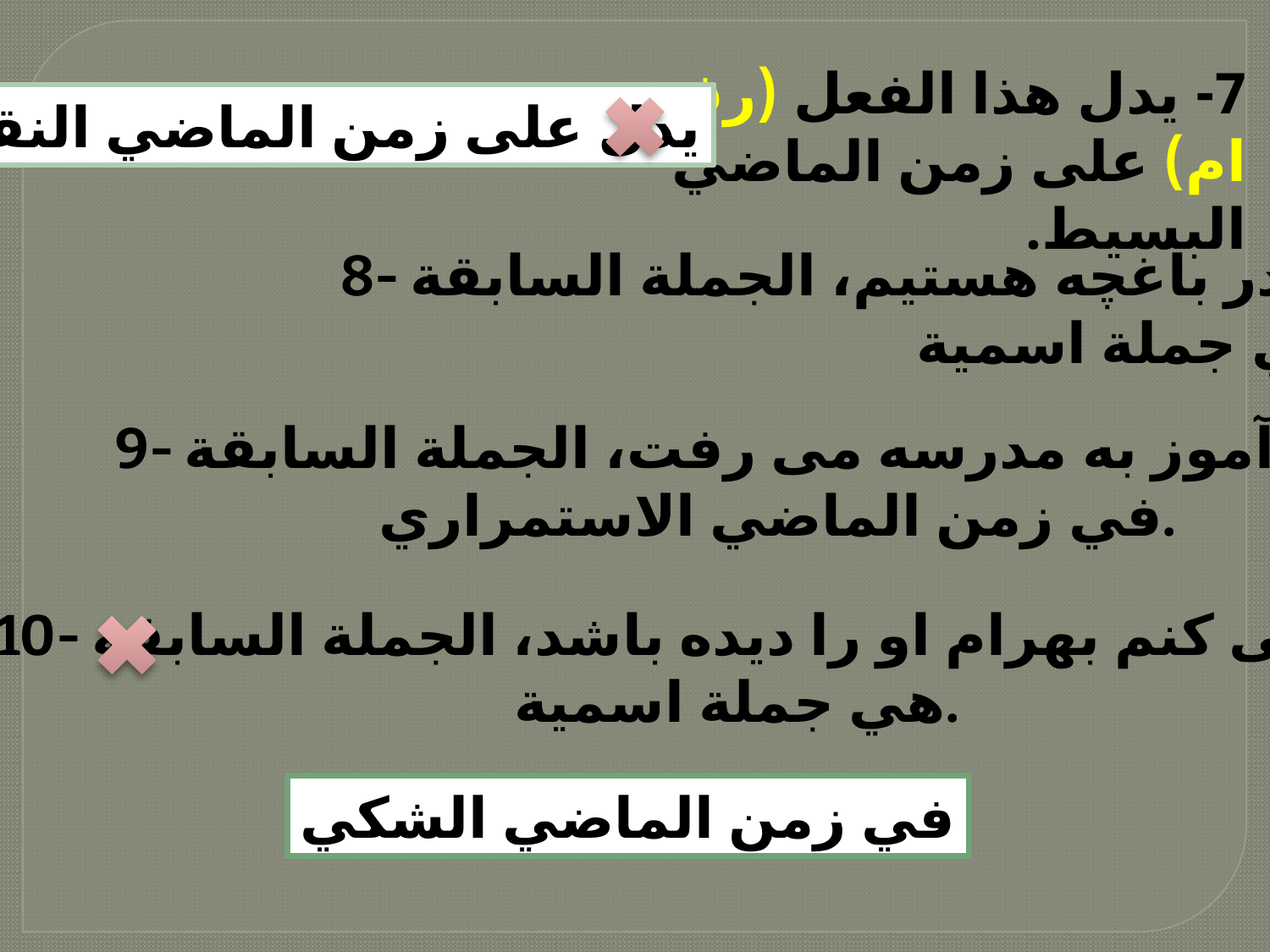

7- يدل هذا الفعل (رفته ام) على زمن الماضي البسيط.
يدل على زمن الماضي النقلي

8- ما در باغچه هستیم، الجملة السابقة
هي جملة اسمية.
9- دانش آموز به مدرسه می رفت، الجملة السابقة
في زمن الماضي الاستمراري.
10- گمان می کنم بهرام او را دیده باشد، الجملة السابقة
هي جملة اسمية.

في زمن الماضي الشكي